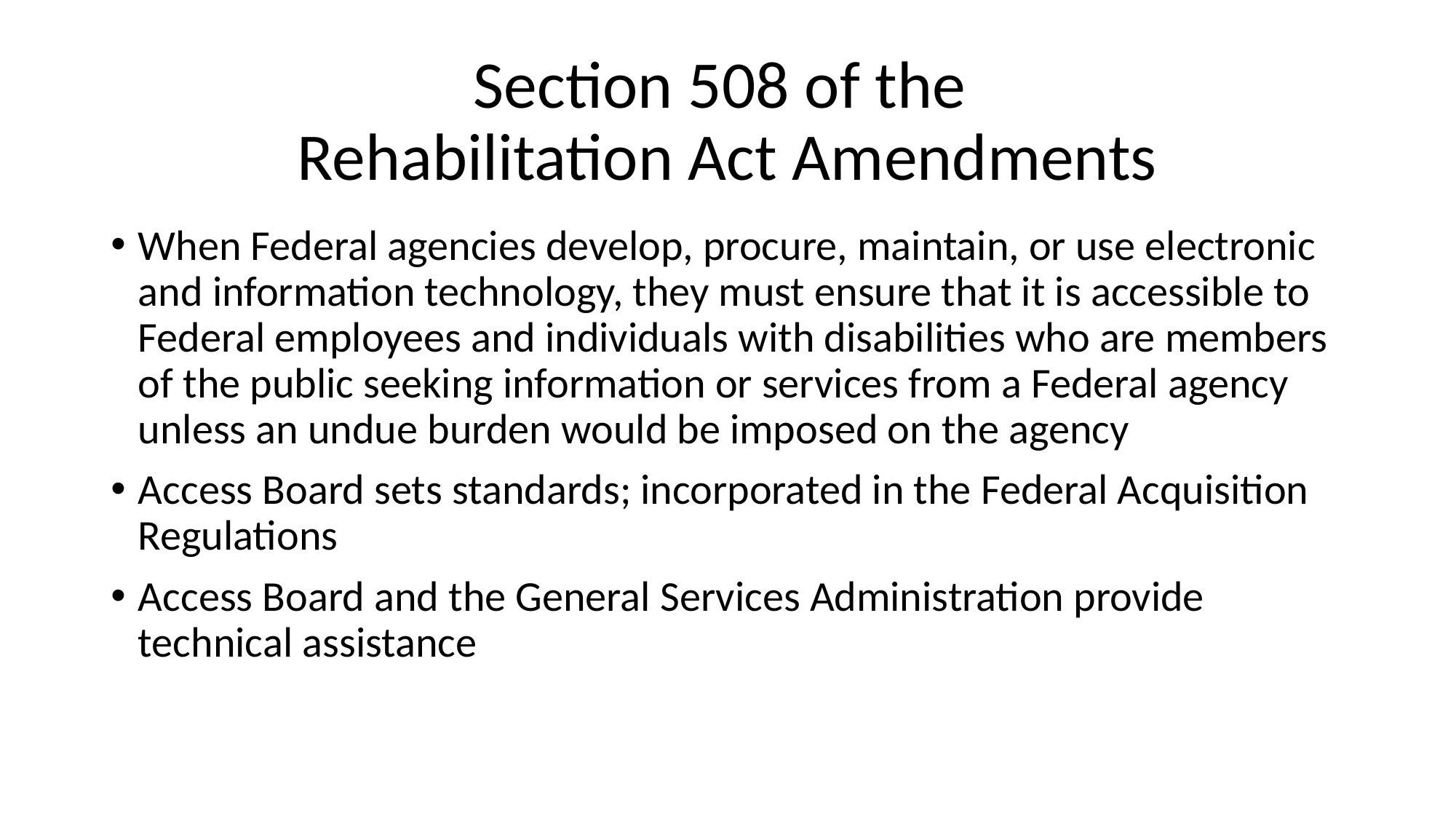

# Section 508 of the Rehabilitation Act Amendments
When Federal agencies develop, procure, maintain, or use electronic and information technology, they must ensure that it is accessible to Federal employees and individuals with disabilities who are members of the public seeking information or services from a Federal agency unless an undue burden would be imposed on the agency
Access Board sets standards; incorporated in the Federal Acquisition Regulations
Access Board and the General Services Administration provide technical assistance